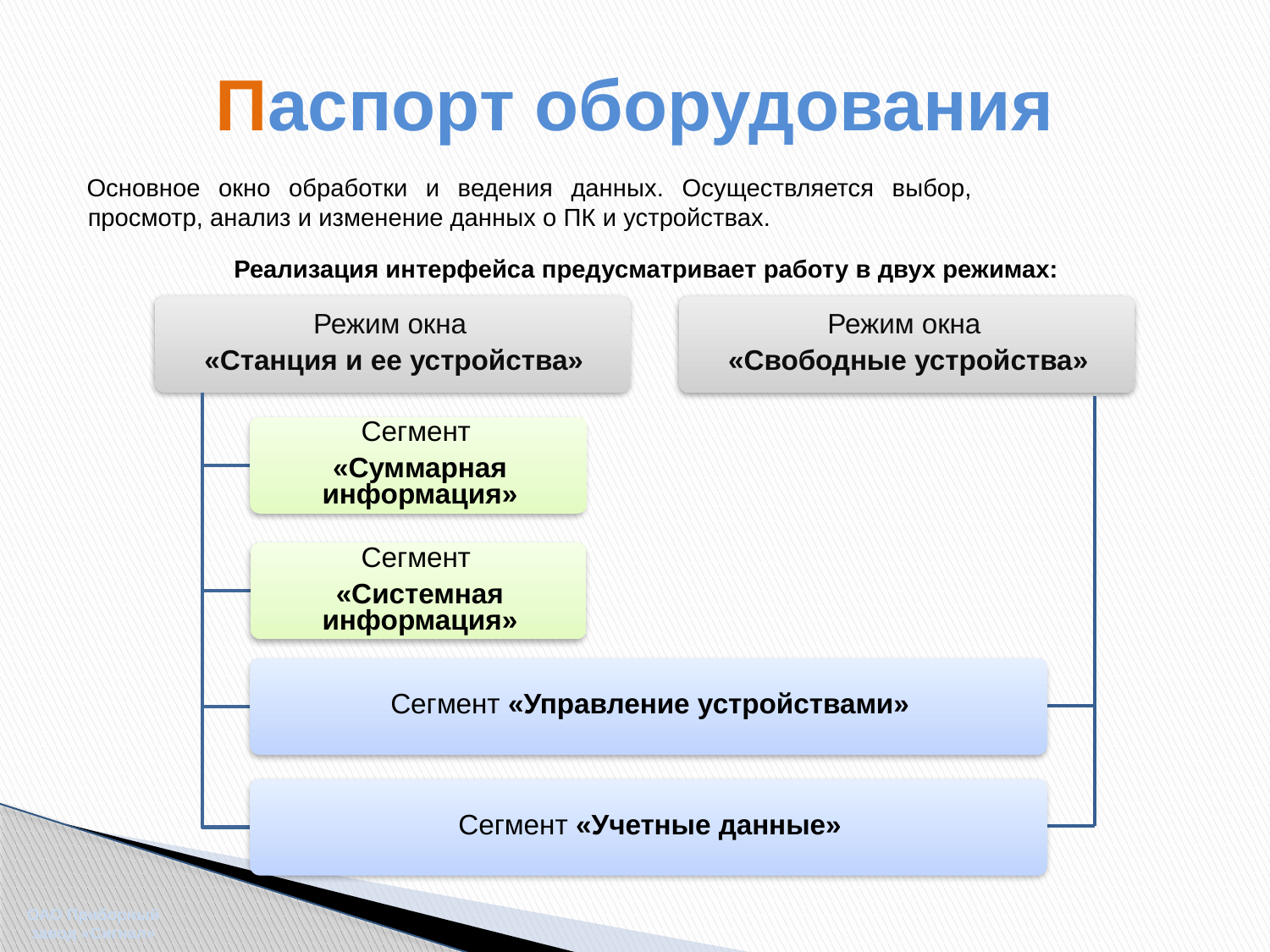

# Паспорт оборудования
Основное окно обработки и ведения данных. Осуществляется выбор, просмотр, анализ и изменение данных о ПК и устройствах.
Реализация интерфейса предусматривает работу в двух режимах:
Режим окна
«Станция и ее устройства»
Сегмент
«Суммарная информация»
Сегмент
«Системная информация»
Сегмент «Управление устройствами»
Сегмент «Учетные данные»
Режим окна
«Свободные устройства»
ОАО Приборный завод «Сигнал»